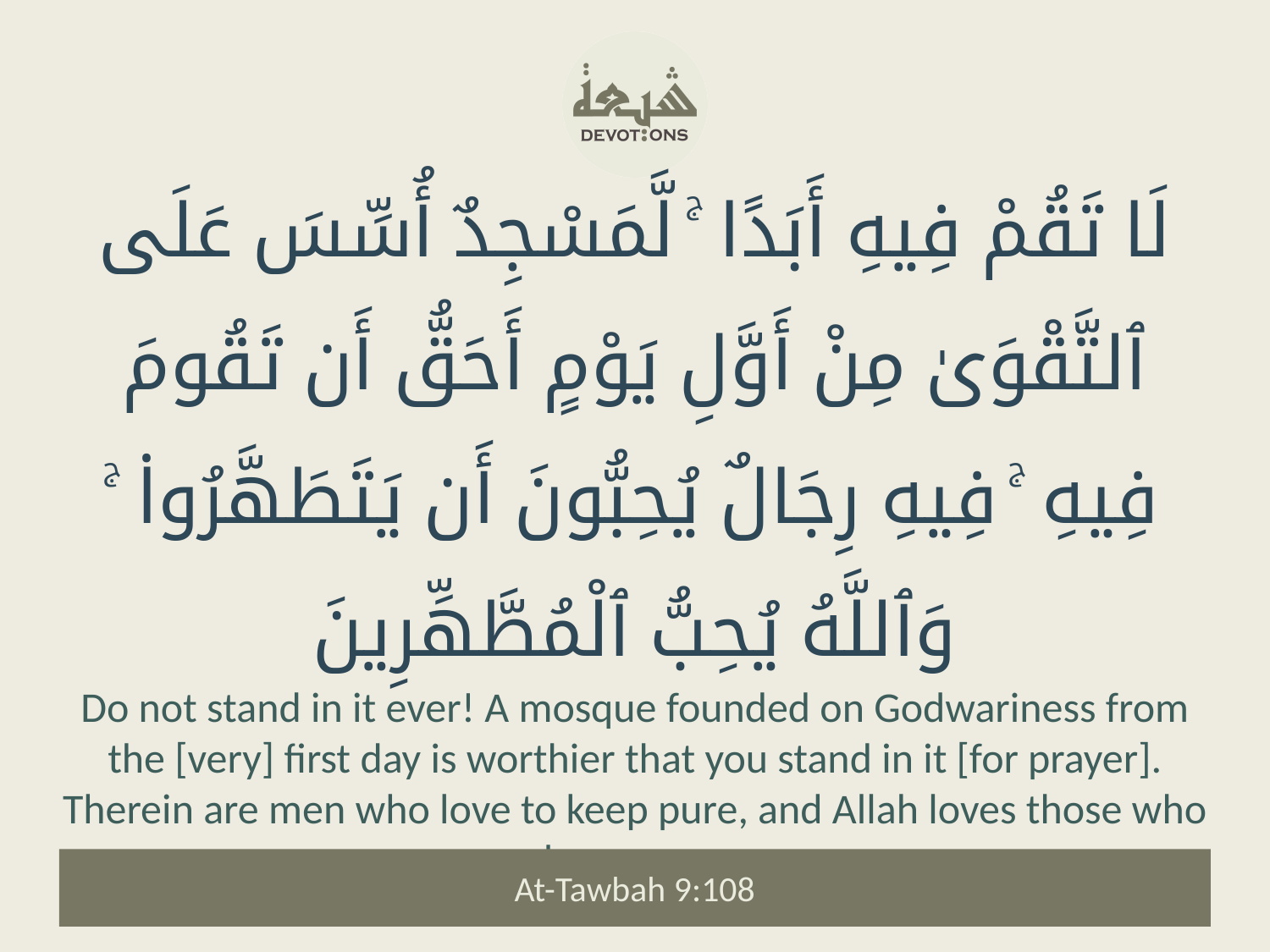

لَا تَقُمْ فِيهِ أَبَدًا ۚ لَّمَسْجِدٌ أُسِّسَ عَلَى ٱلتَّقْوَىٰ مِنْ أَوَّلِ يَوْمٍ أَحَقُّ أَن تَقُومَ فِيهِ ۚ فِيهِ رِجَالٌ يُحِبُّونَ أَن يَتَطَهَّرُوا۟ ۚ وَٱللَّهُ يُحِبُّ ٱلْمُطَّهِّرِينَ
Do not stand in it ever! A mosque founded on Godwariness from the [very] first day is worthier that you stand in it [for prayer]. Therein are men who love to keep pure, and Allah loves those who keep pure.
At-Tawbah 9:108